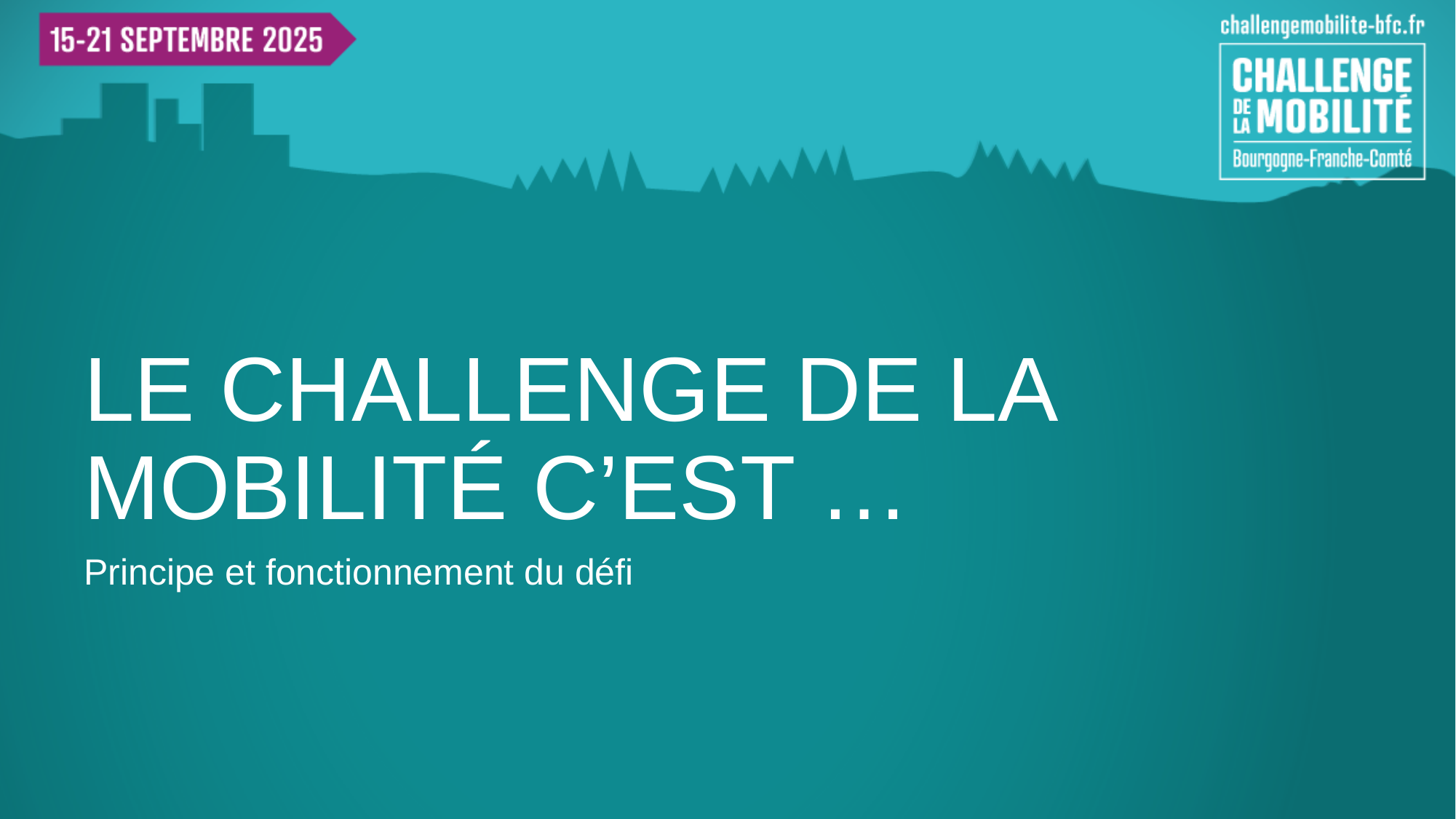

# Le Challenge de la Mobilité c’est …
Principe et fonctionnement du défi